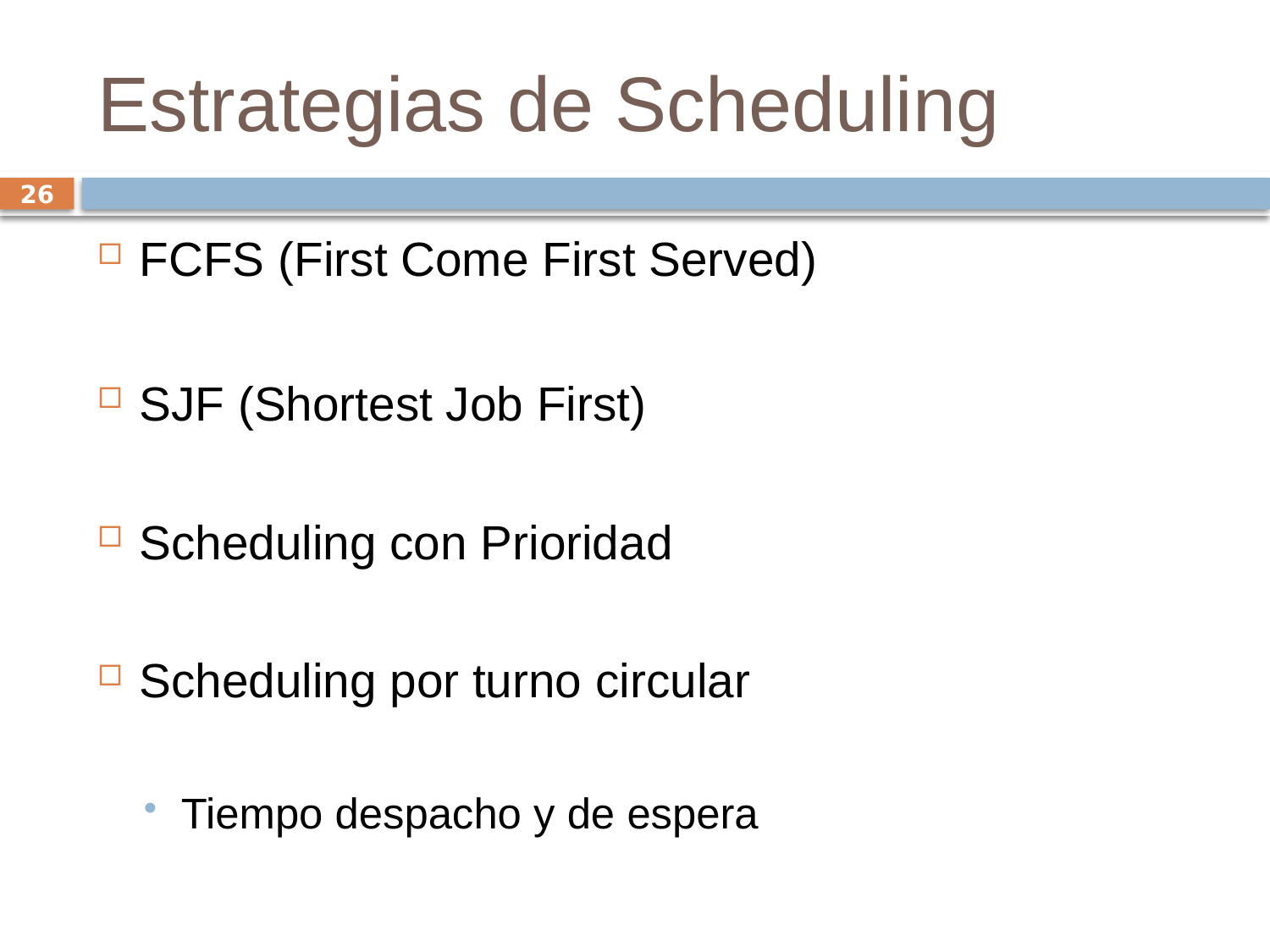

# Estrategias de Scheduling
26
FCFS (First Come First Served)

SJF (Shortest Job First)

Scheduling con Prioridad

Scheduling por turno circular

Tiempo despacho y de espera